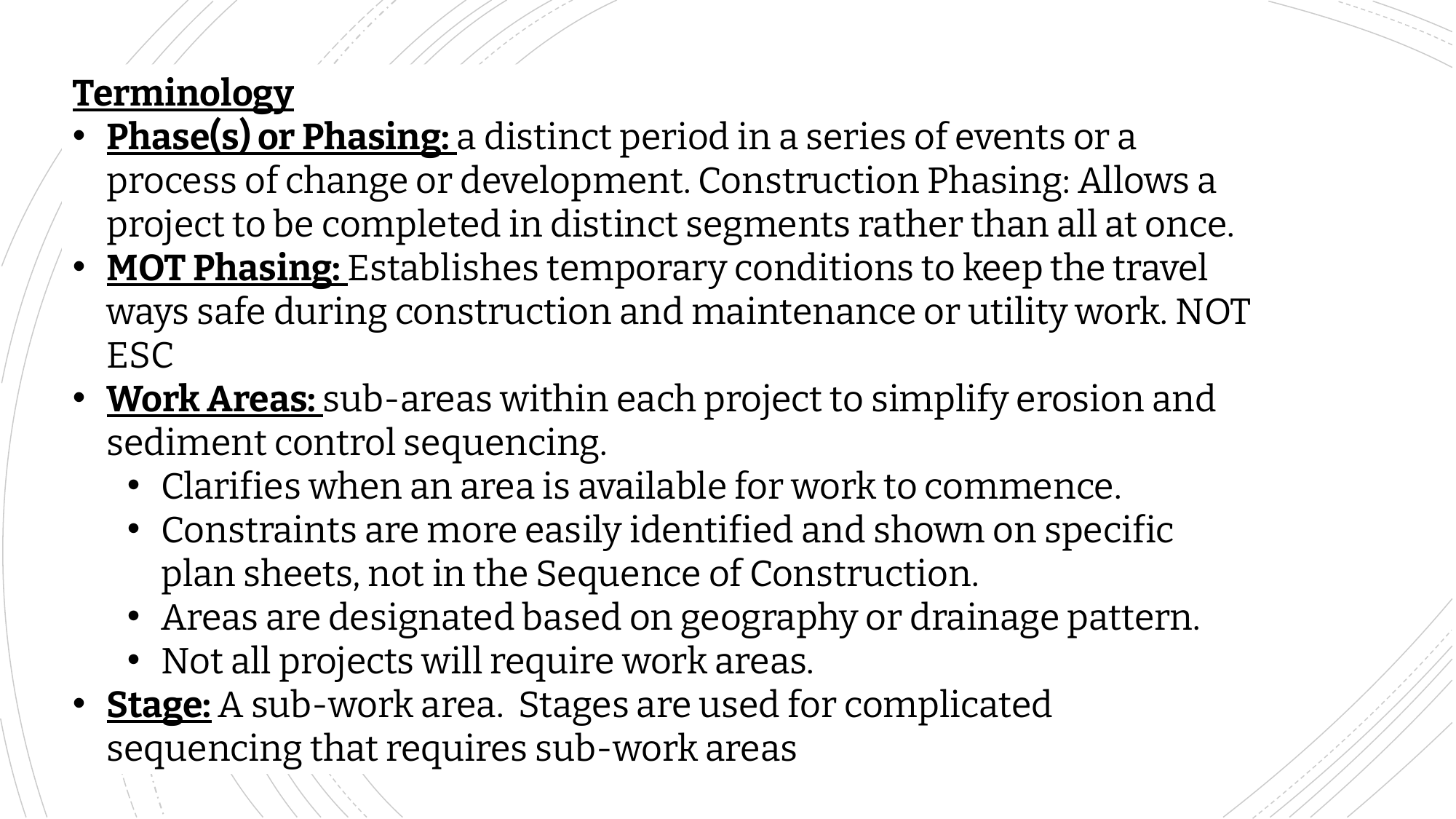

Terminology
Phase(s) or Phasing: a distinct period in a series of events or a process of change or development​. Construction Phasing: Allows a project to be completed in distinct segments rather than all at once. ​
MOT Phasing: Establishes temporary conditions to keep the travel ways safe during construction and maintenance or utility work. ​NOT ESC​
Work Areas: sub-areas within each project to simplify erosion and sediment control sequencing.​
Clarifies when an area is available for work to commence.​
Constraints are more easily identified and shown on specific plan sheets, not in the Sequence of Construction. ​
Areas are designated based on geography or drainage pattern.​
Not all projects will require work areas.​
Stage: A sub-work area.​  Stages are used for complicated sequencing that requires sub-work areas